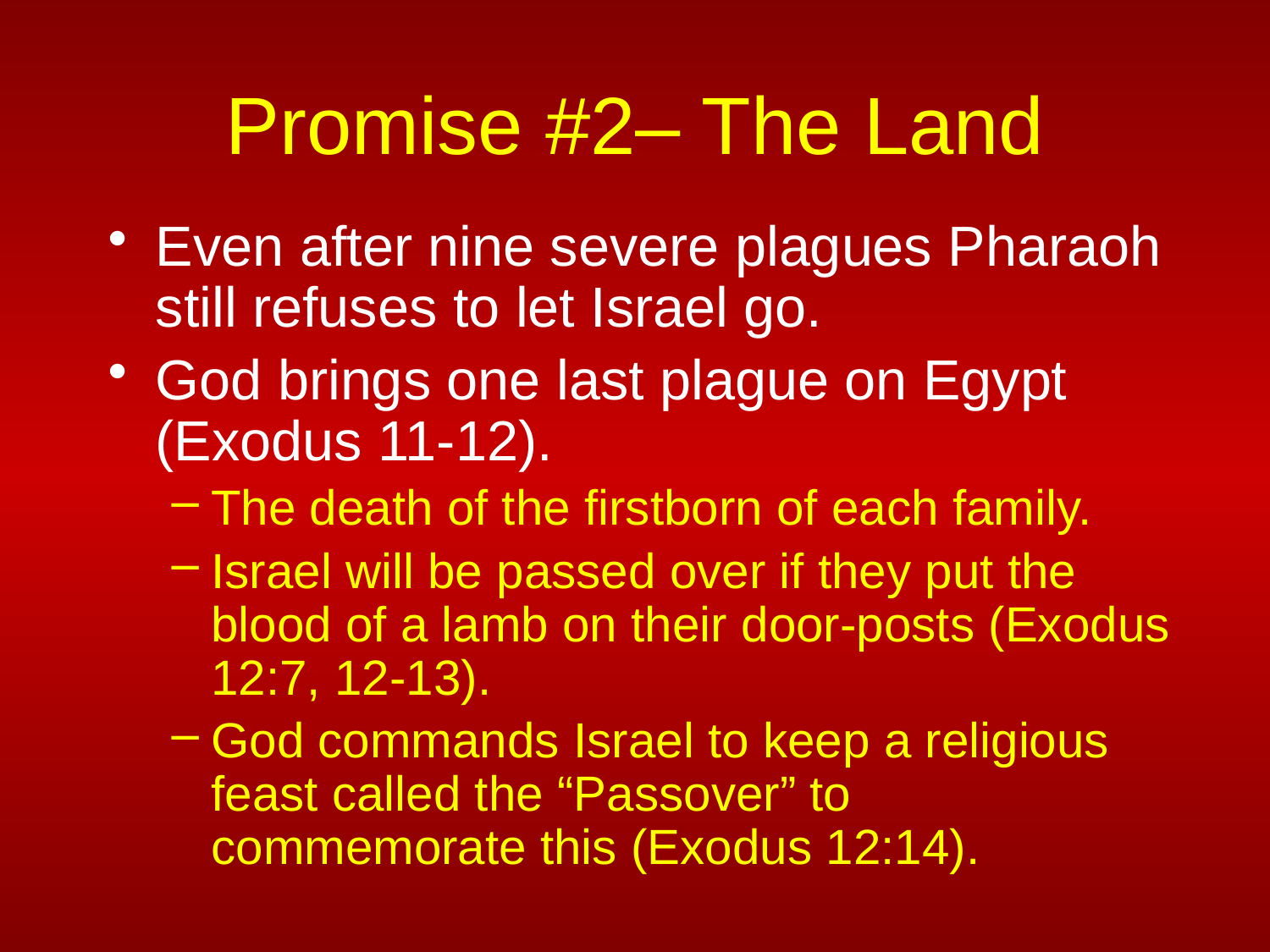

# Promise #2– The Land
Even after nine severe plagues Pharaoh still refuses to let Israel go.
God brings one last plague on Egypt (Exodus 11-12).
The death of the firstborn of each family.
Israel will be passed over if they put the blood of a lamb on their door-posts (Exodus 12:7, 12-13).
God commands Israel to keep a religious feast called the “Passover” to commemorate this (Exodus 12:14).